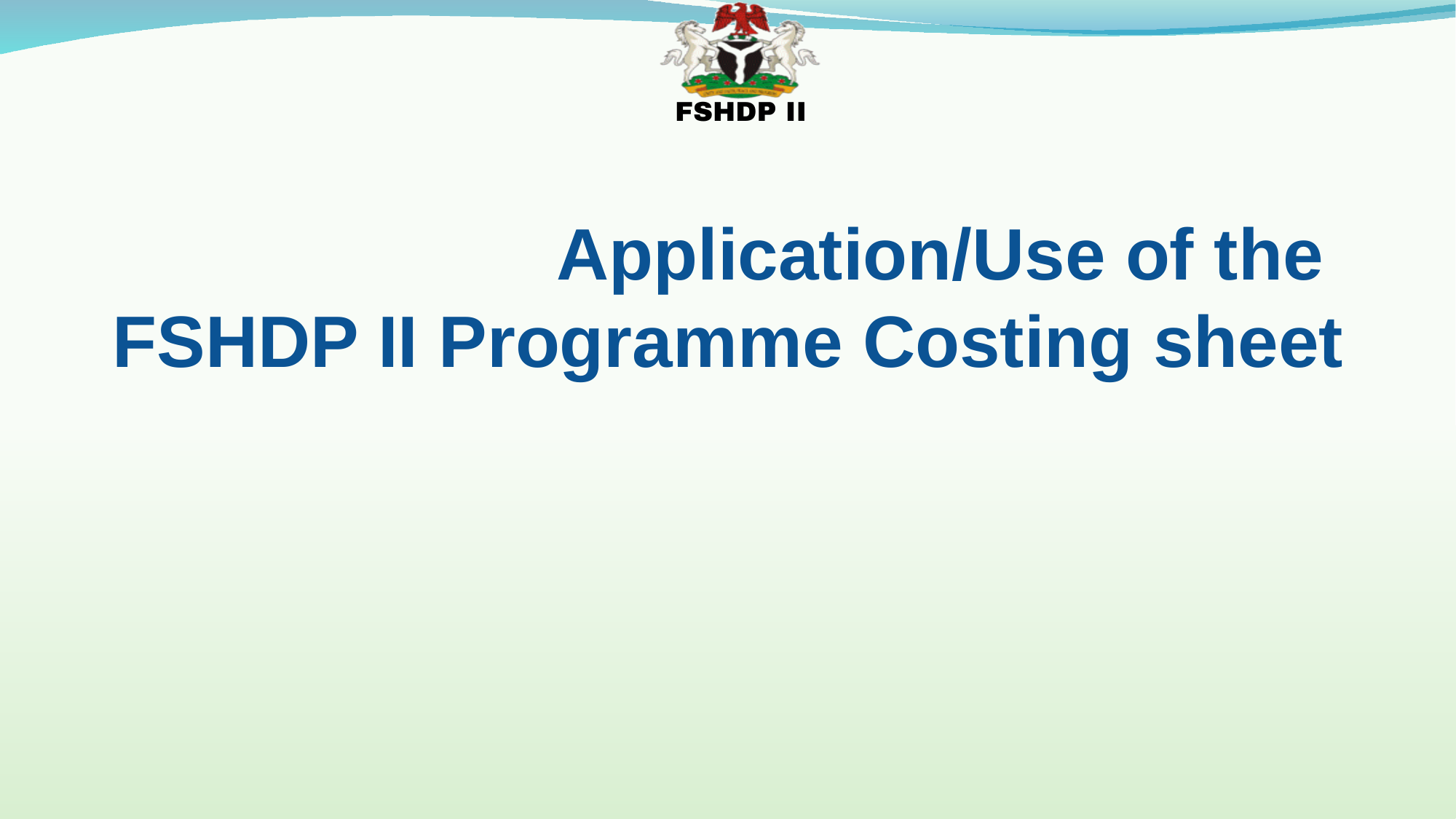

# Application/Use of the FSHDP II Programme Costing sheet